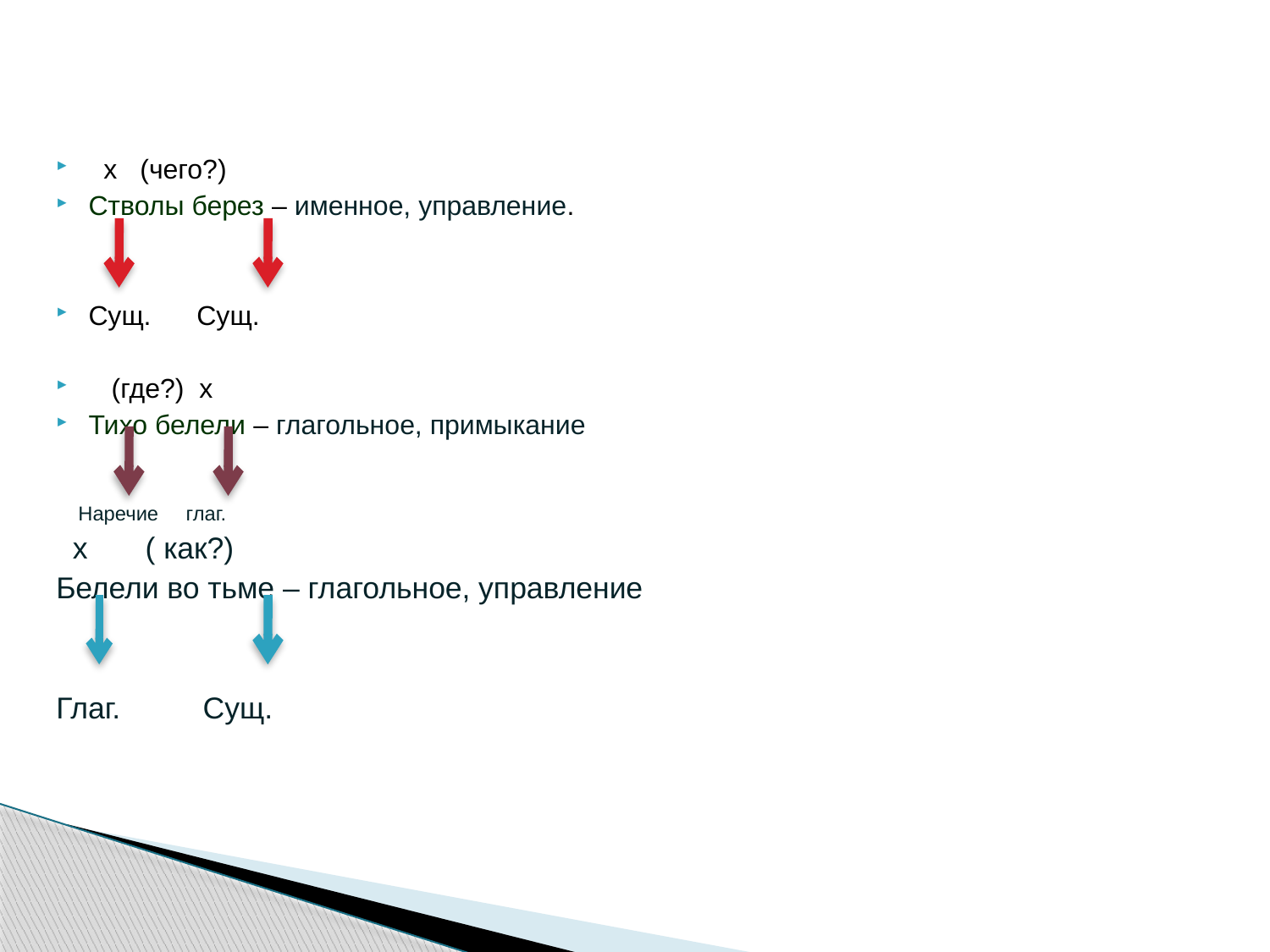

х   (чего?)
Стволы берез – именное, управление.

Сущ.      Сущ.

   (где?)  х
Тихо белели – глагольное, примыкание

    Наречие     глаг.
  х       ( как?)
Белели во тьме – глагольное, управление

Глаг.          Сущ.